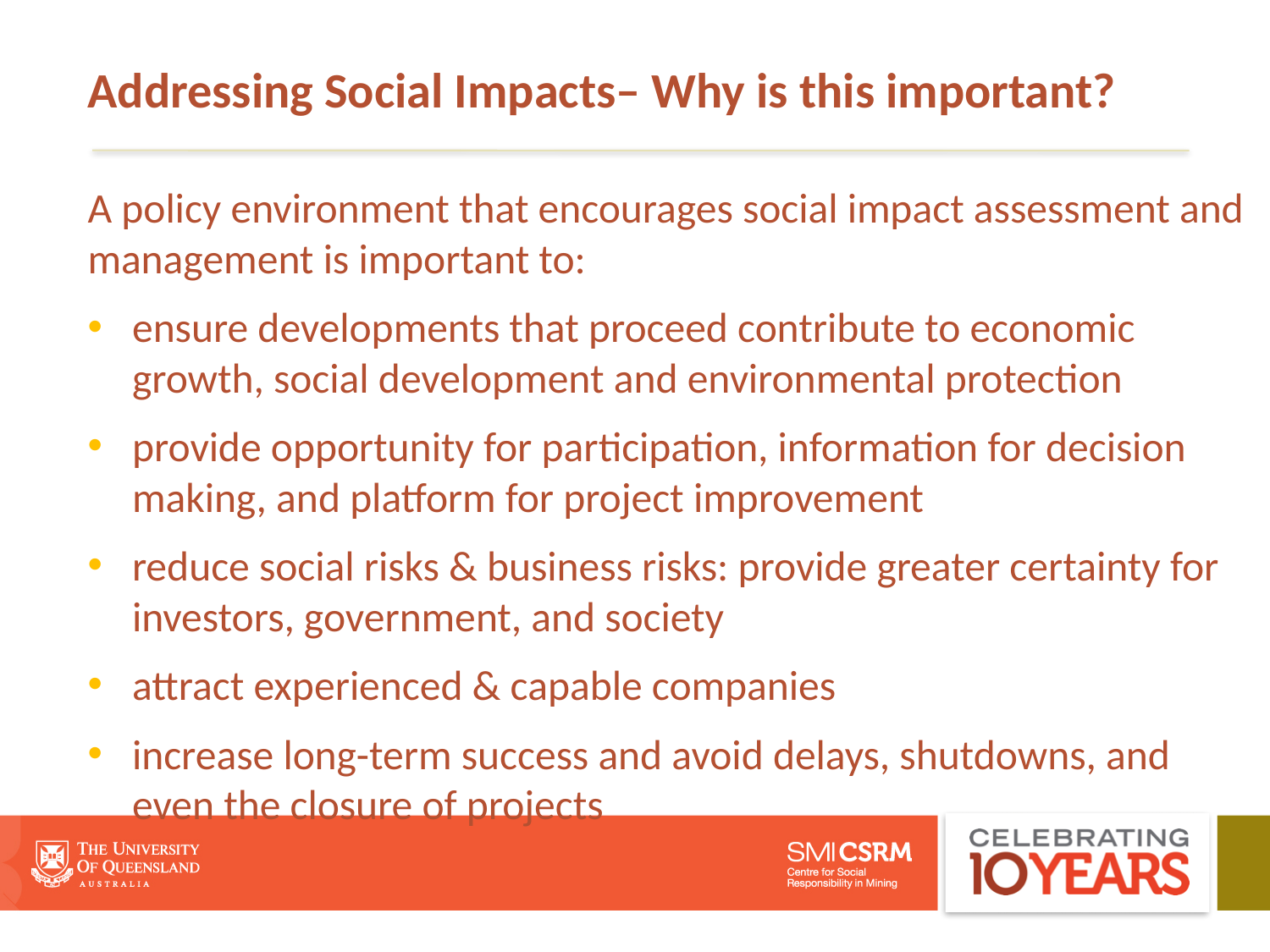

# Addressing Social Impacts– Why is this important?
A policy environment that encourages social impact assessment and management is important to:
ensure developments that proceed contribute to economic growth, social development and environmental protection
provide opportunity for participation, information for decision making, and platform for project improvement
reduce social risks & business risks: provide greater certainty for investors, government, and society
attract experienced & capable companies
increase long-term success and avoid delays, shutdowns, and even the closure of projects